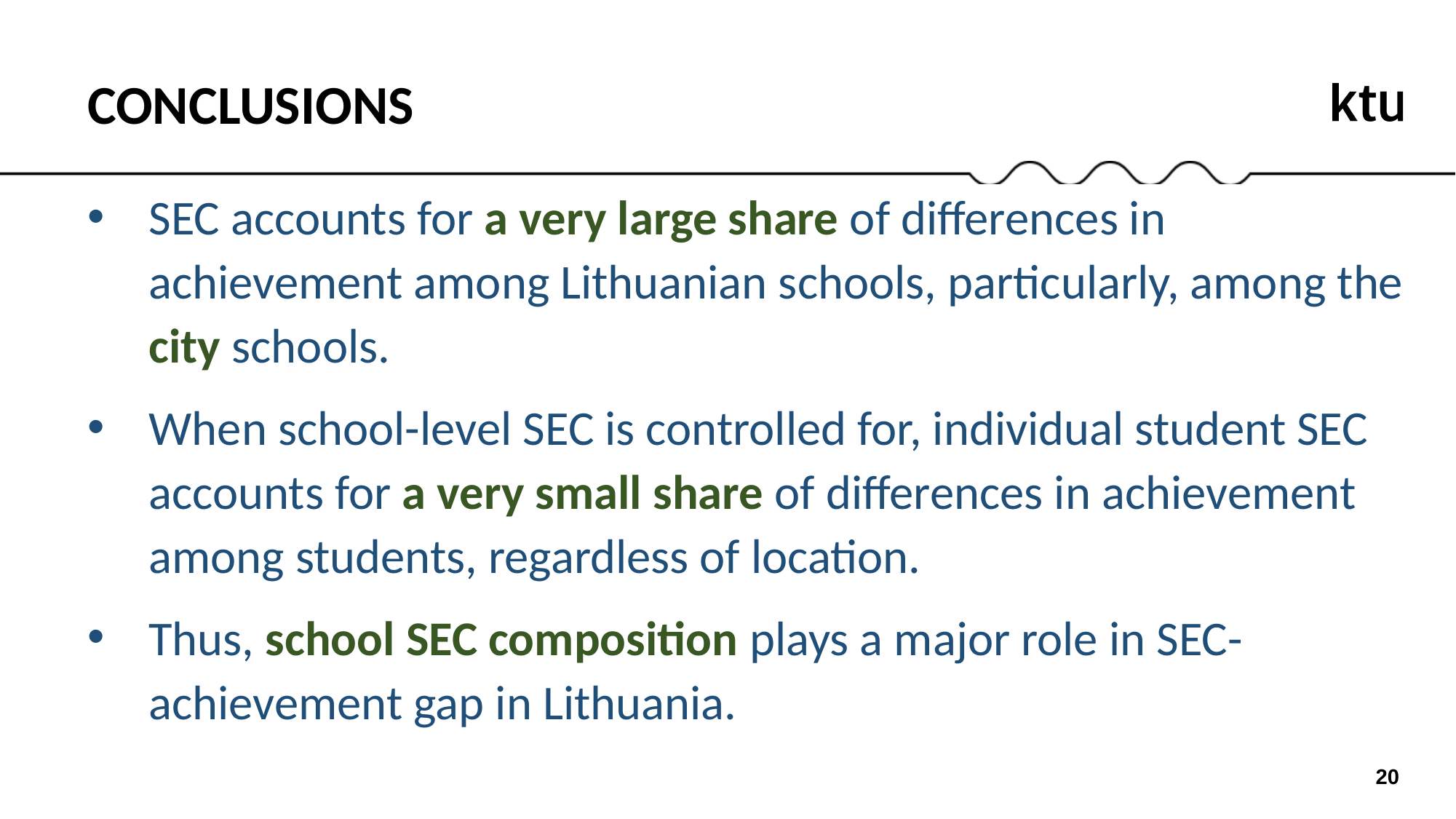

CONCLUSIONS
SEC accounts for a very large share of differences in achievement among Lithuanian schools, particularly, among the city schools.
When school-level SEC is controlled for, individual student SEC accounts for a very small share of differences in achievement among students, regardless of location.
Thus, school SEC composition plays a major role in SEC-achievement gap in Lithuania.